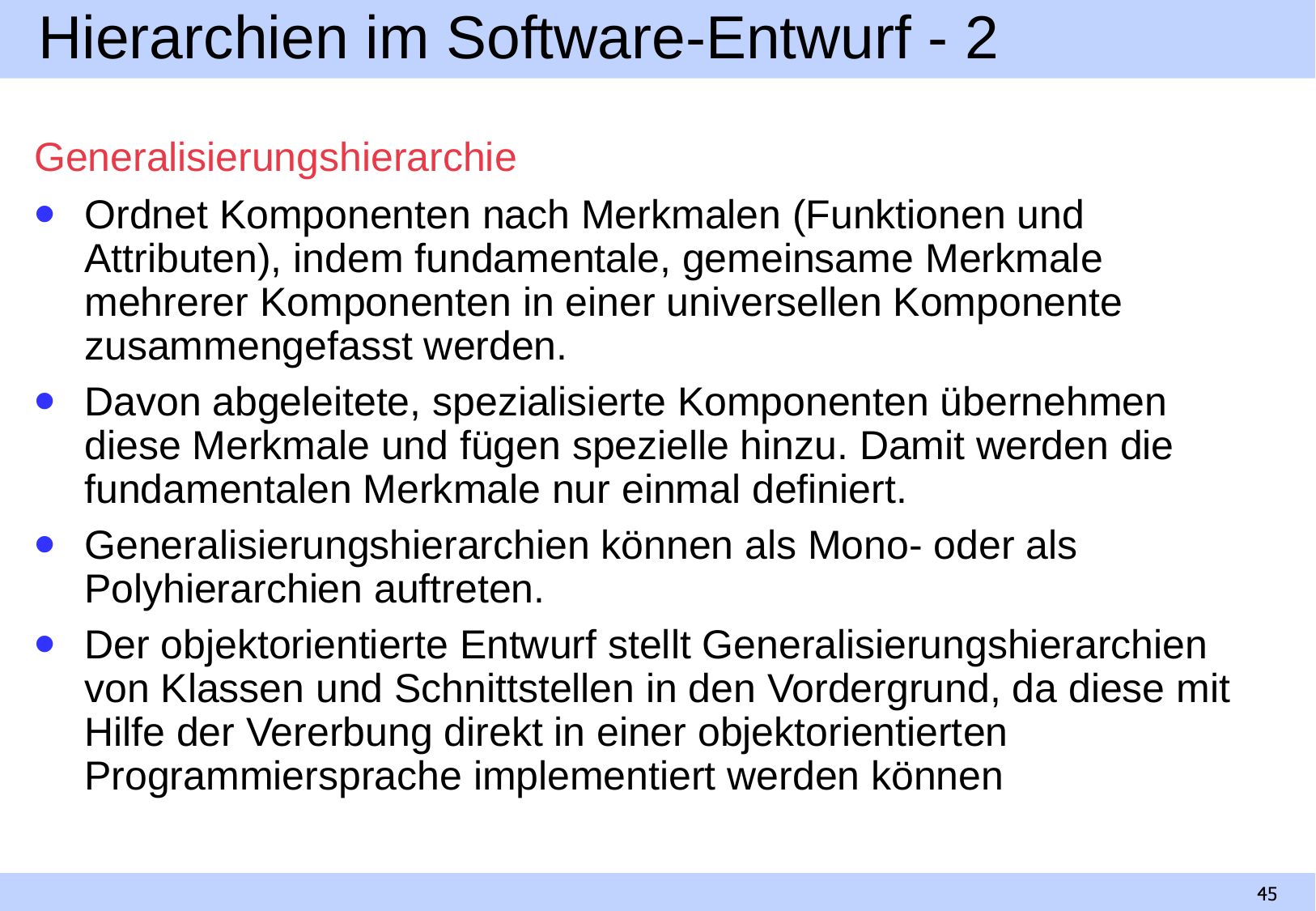

# Hierarchien im Software-Entwurf - 2
Generalisierungshierarchie
Ordnet Komponenten nach Merkmalen (Funktionen und Attributen), indem fundamentale, gemeinsame Merkmale mehrerer Komponenten in einer universellen Komponente zusammengefasst werden.
Davon abgeleitete, spezialisierte Komponenten übernehmen diese Merkmale und fügen spezielle hinzu. Damit werden die fundamentalen Merkmale nur einmal definiert.
Generalisierungshierarchien können als Mono- oder als Polyhierarchien auftreten.
Der objektorientierte Entwurf stellt Generalisierungshierarchien von Klassen und Schnittstellen in den Vordergrund, da diese mit Hilfe der Vererbung direkt in einer objektorientierten Programmiersprache implementiert werden können

45